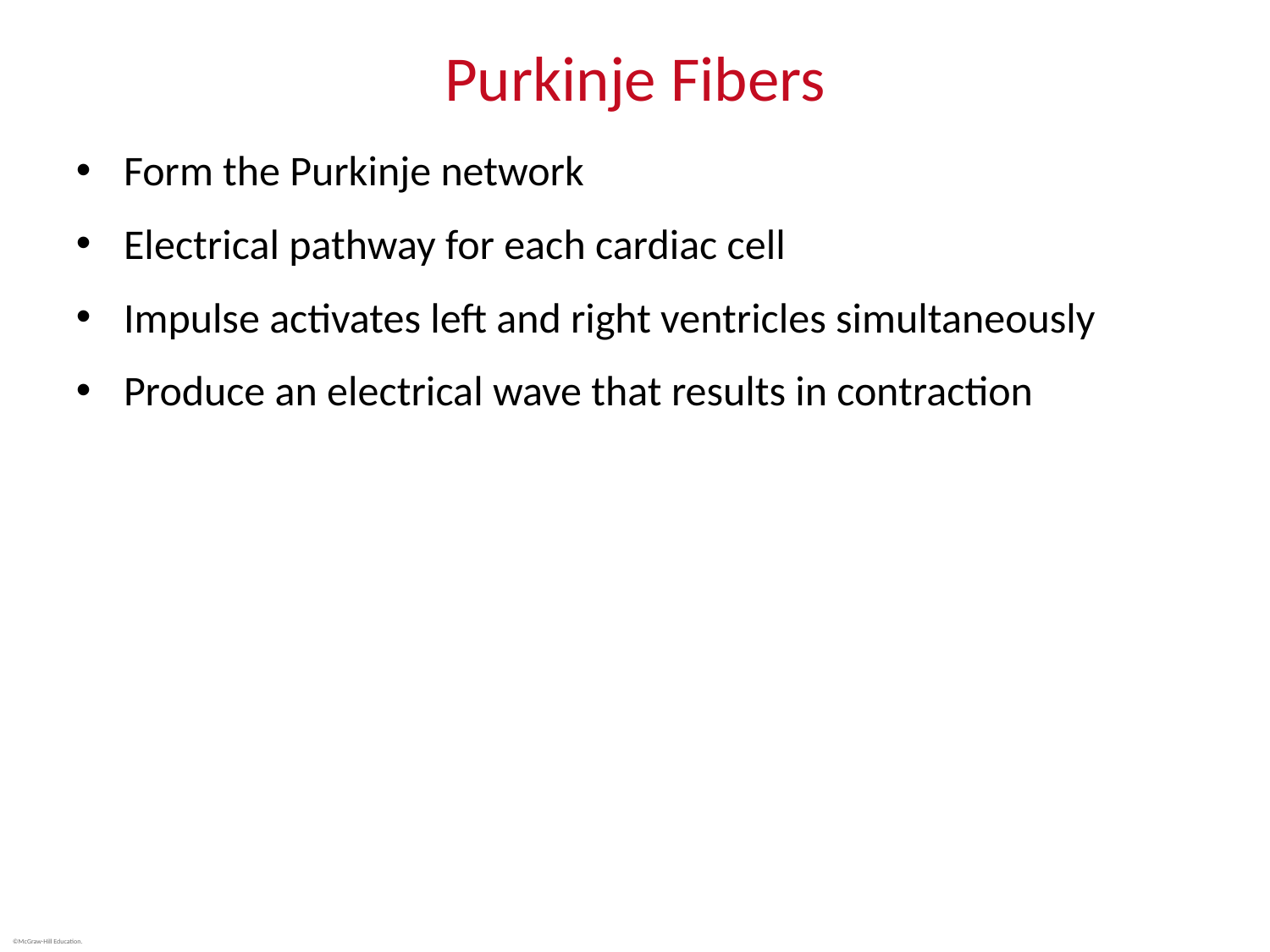

# Purkinje Fibers
Form the Purkinje network
Electrical pathway for each cardiac cell
Impulse activates left and right ventricles simultaneously
Produce an electrical wave that results in contraction